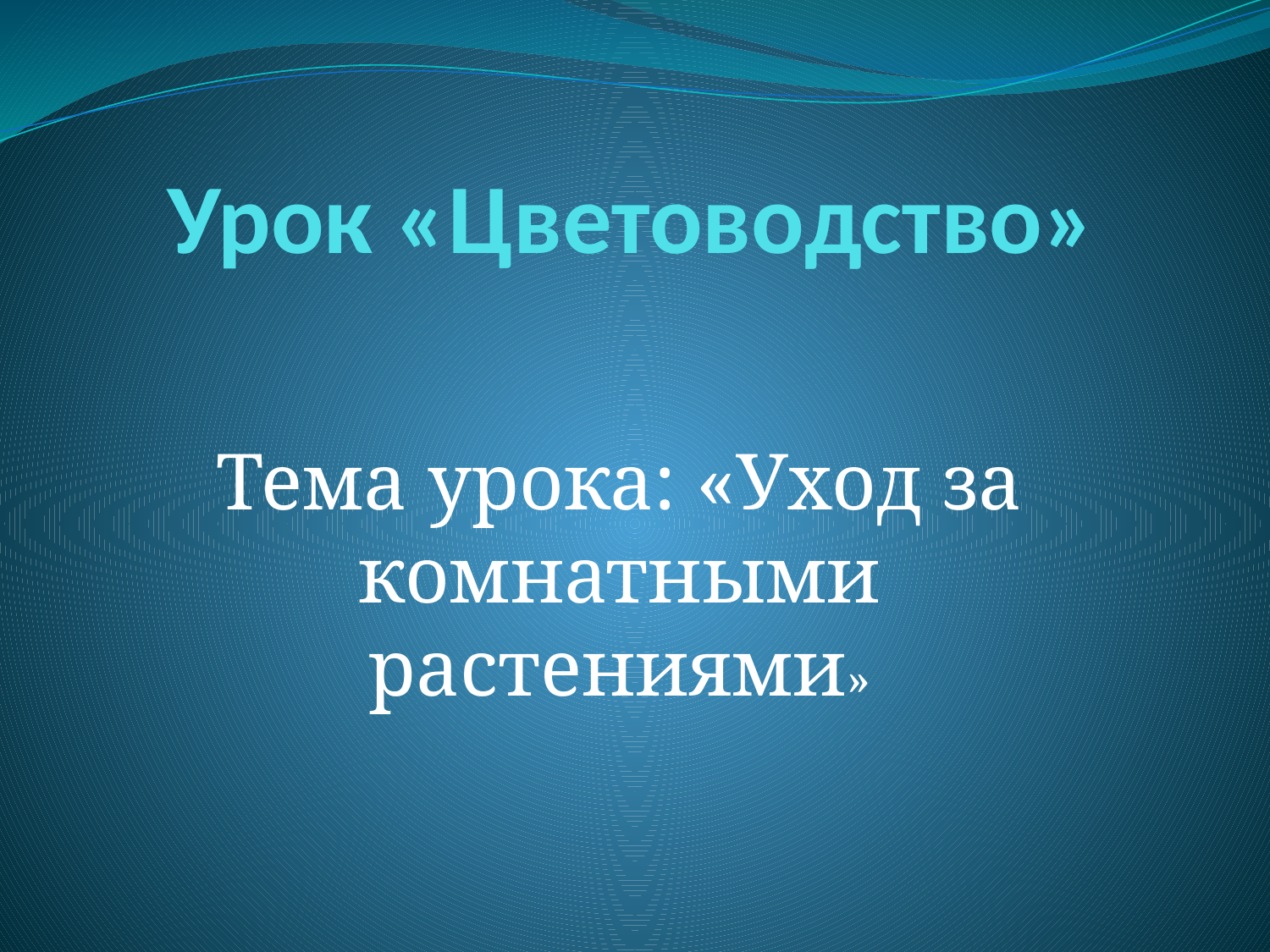

# Урок «Цветоводство»
Тема урока: «Уход за комнатными растениями»